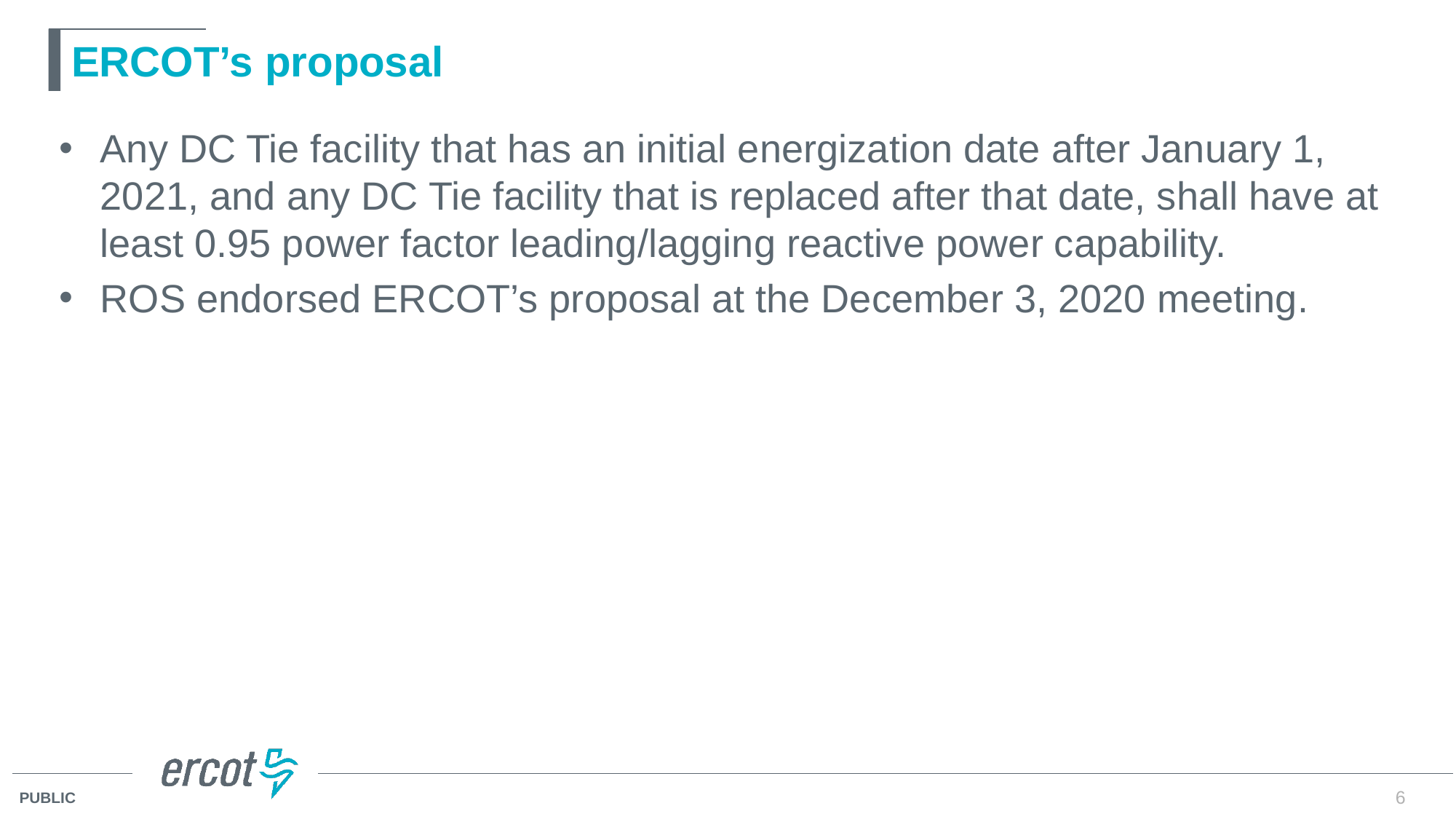

# ERCOT’s proposal
Any DC Tie facility that has an initial energization date after January 1, 2021, and any DC Tie facility that is replaced after that date, shall have at least 0.95 power factor leading/lagging reactive power capability.
ROS endorsed ERCOT’s proposal at the December 3, 2020 meeting.
6